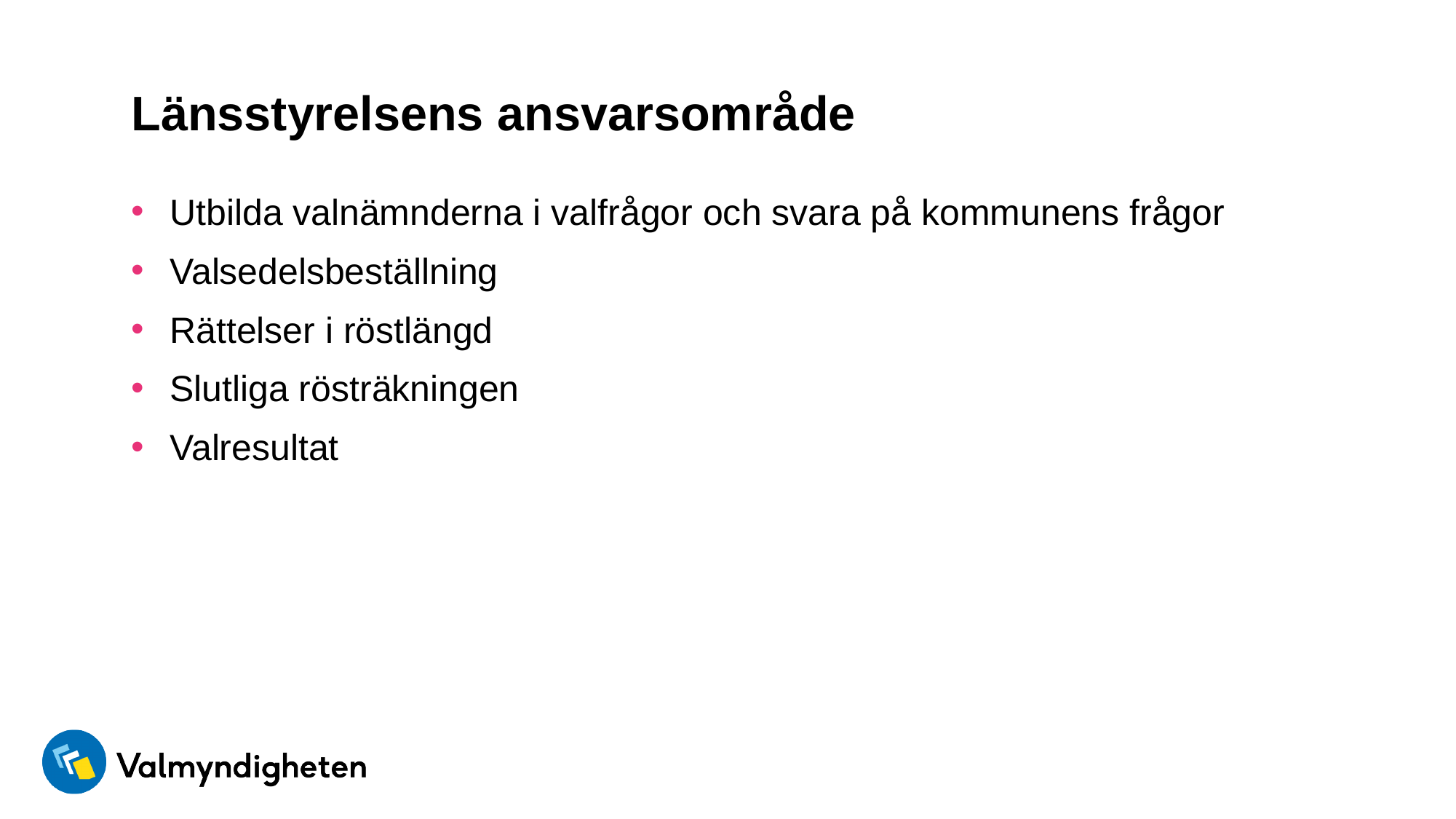

# Länsstyrelsens ansvarsområde
Utbilda valnämnderna i valfrågor och svara på kommunens frågor
Valsedelsbeställning
Rättelser i röstlängd
Slutliga rösträkningen
Valresultat